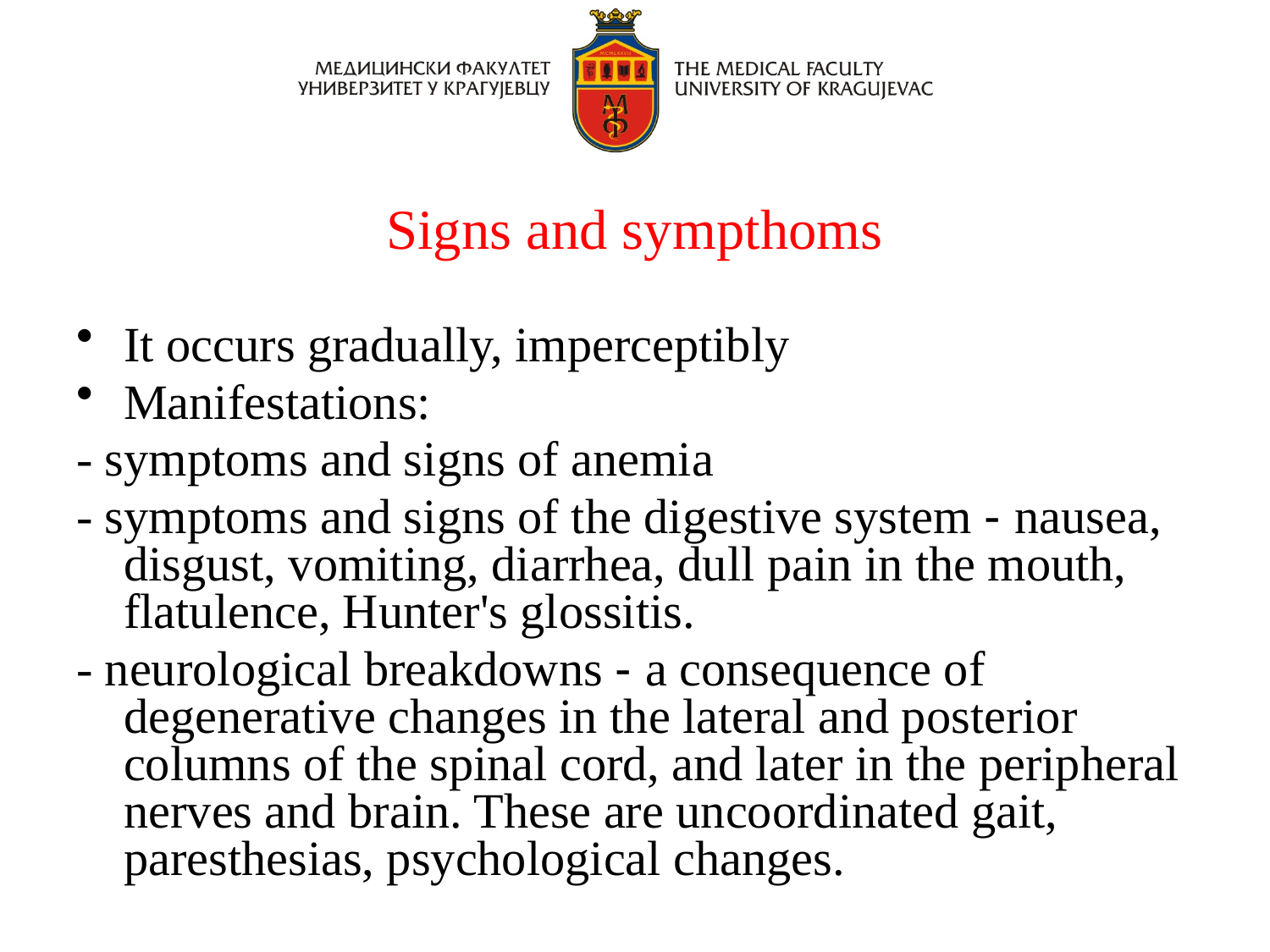

# Signs and sympthoms
It occurs gradually, imperceptibly
Manifestations:
- symptoms and signs of anemia
- symptoms and signs of the digestive system - nausea, disgust, vomiting, diarrhea, dull pain in the mouth, flatulence, Hunter's glossitis.
- neurological breakdowns - a consequence of degenerative changes in the lateral and posterior columns of the spinal cord, and later in the peripheral nerves and brain. These are uncoordinated gait, paresthesias, psychological changes.